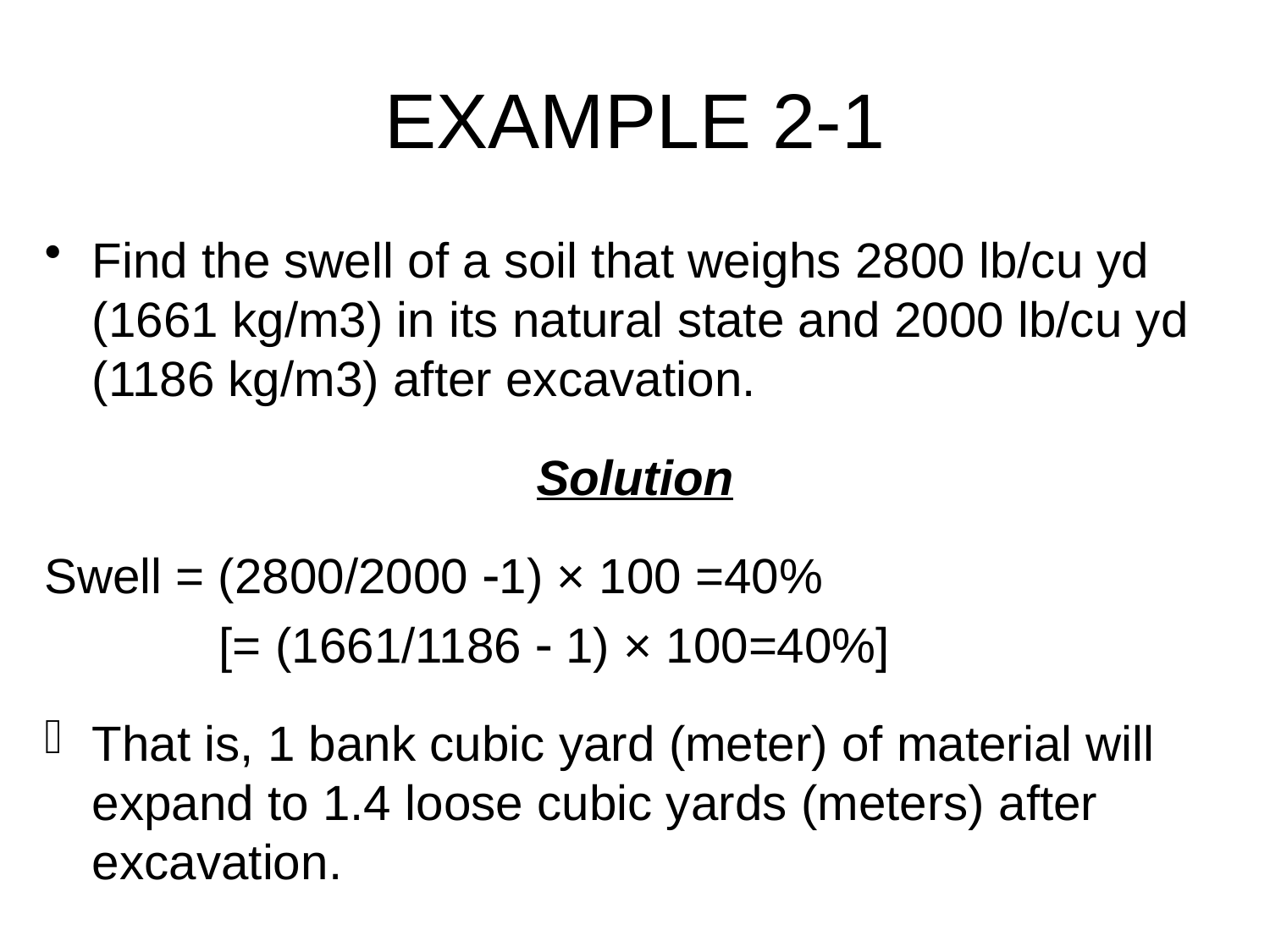

# EXAMPLE 2-1
Find the swell of a soil that weighs 2800 lb/cu yd (1661 kg/m3) in its natural state and 2000 lb/cu yd (1186 kg/m3) after excavation.

Solution

Swell = (2800/2000 −1) × 100 =40%
		[= (1661/1186 − 1) × 100=40%]

That is, 1 bank cubic yard (meter) of material will expand to 1.4 loose cubic yards (meters) after excavation.